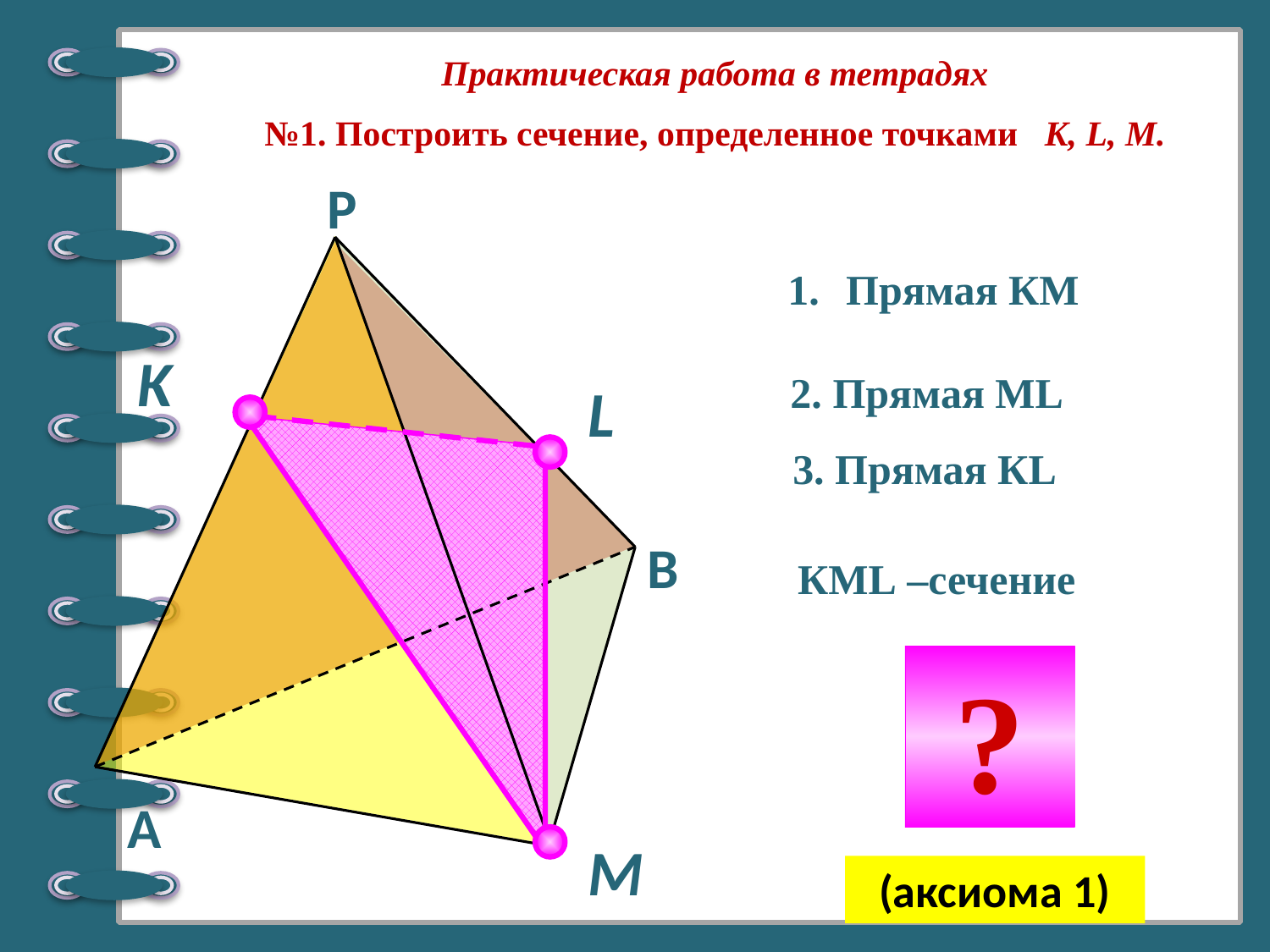

Практическая работа в тетрадях
№1. Построить сечение, определенное точками   K, L, M.
Р

 Прямая КМ
K
 2. Прямая МL
L

3. Прямая КL

В
КМL –сечение

?

А
M
(аксиома 1)